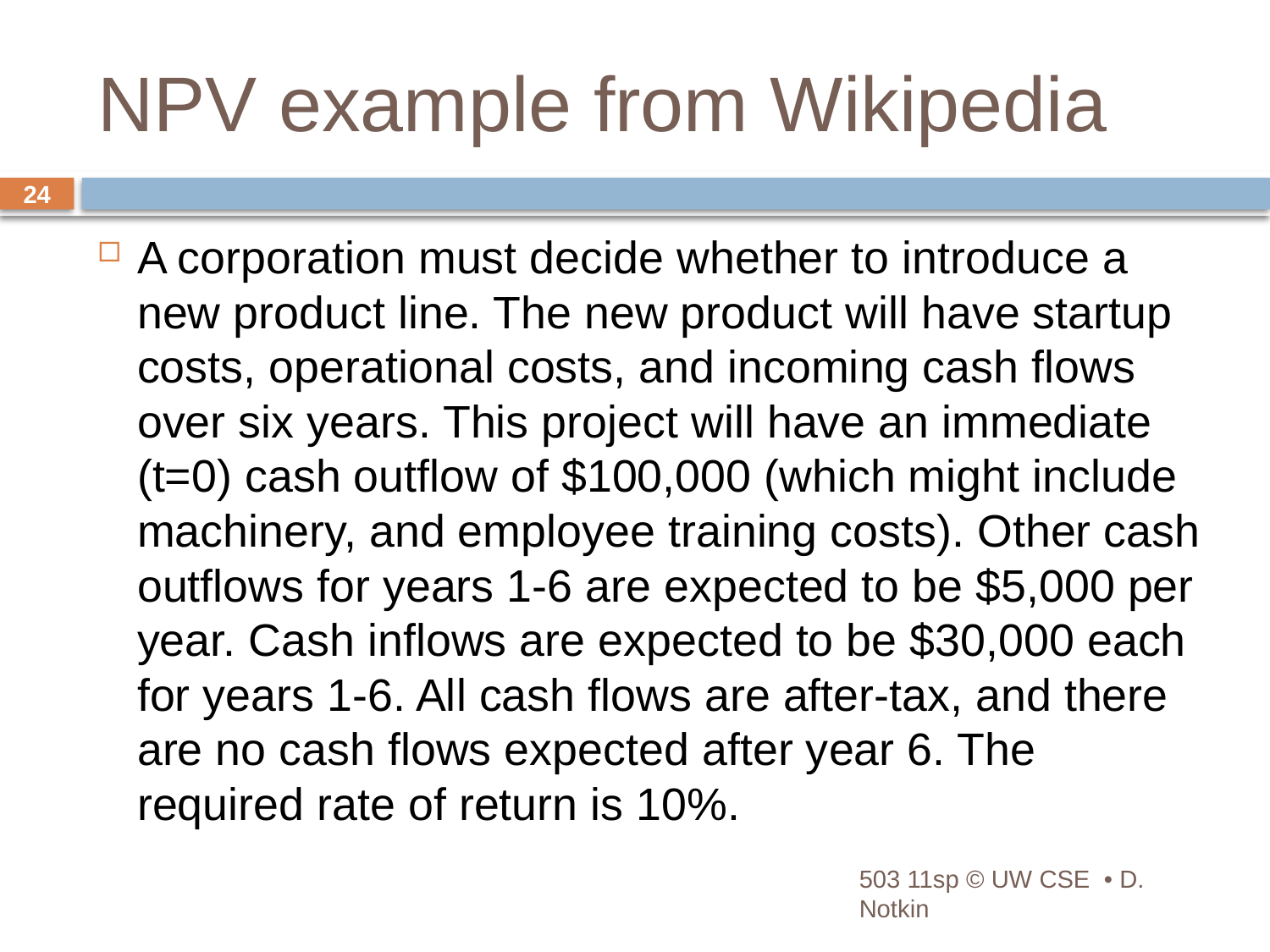

# NPV example from Wikipedia
24
A corporation must decide whether to introduce a new product line. The new product will have startup costs, operational costs, and incoming cash flows over six years. This project will have an immediate (t=0) cash outflow of $100,000 (which might include machinery, and employee training costs). Other cash outflows for years 1-6 are expected to be $5,000 per year. Cash inflows are expected to be $30,000 each for years 1-6. All cash flows are after-tax, and there are no cash flows expected after year 6. The required rate of return is 10%.

503 11sp © UW CSE  • D. Notkin